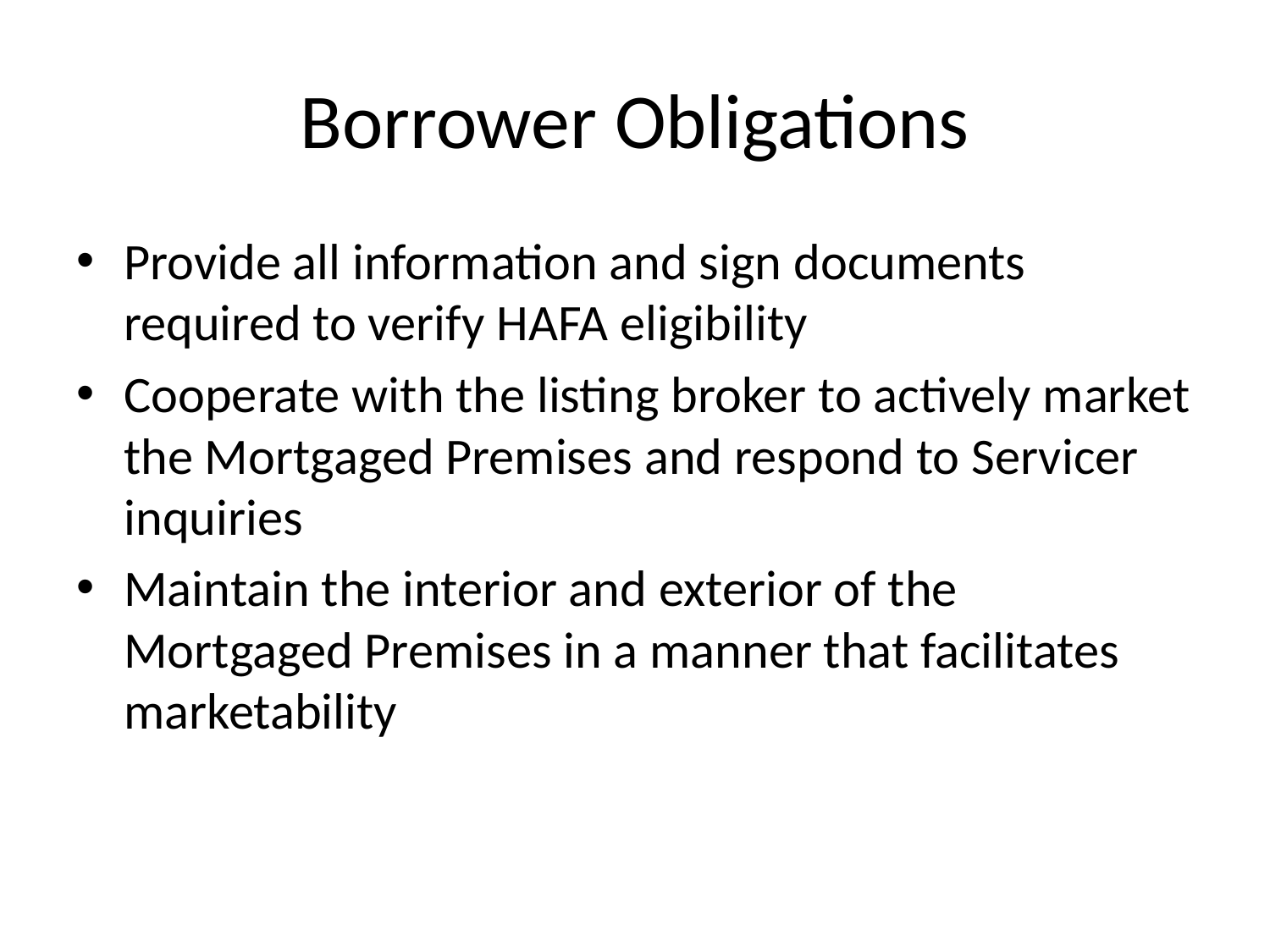

# Borrower Obligations
Provide all information and sign documents required to verify HAFA eligibility
Cooperate with the listing broker to actively market the Mortgaged Premises and respond to Servicer inquiries
Maintain the interior and exterior of the Mortgaged Premises in a manner that facilitates marketability